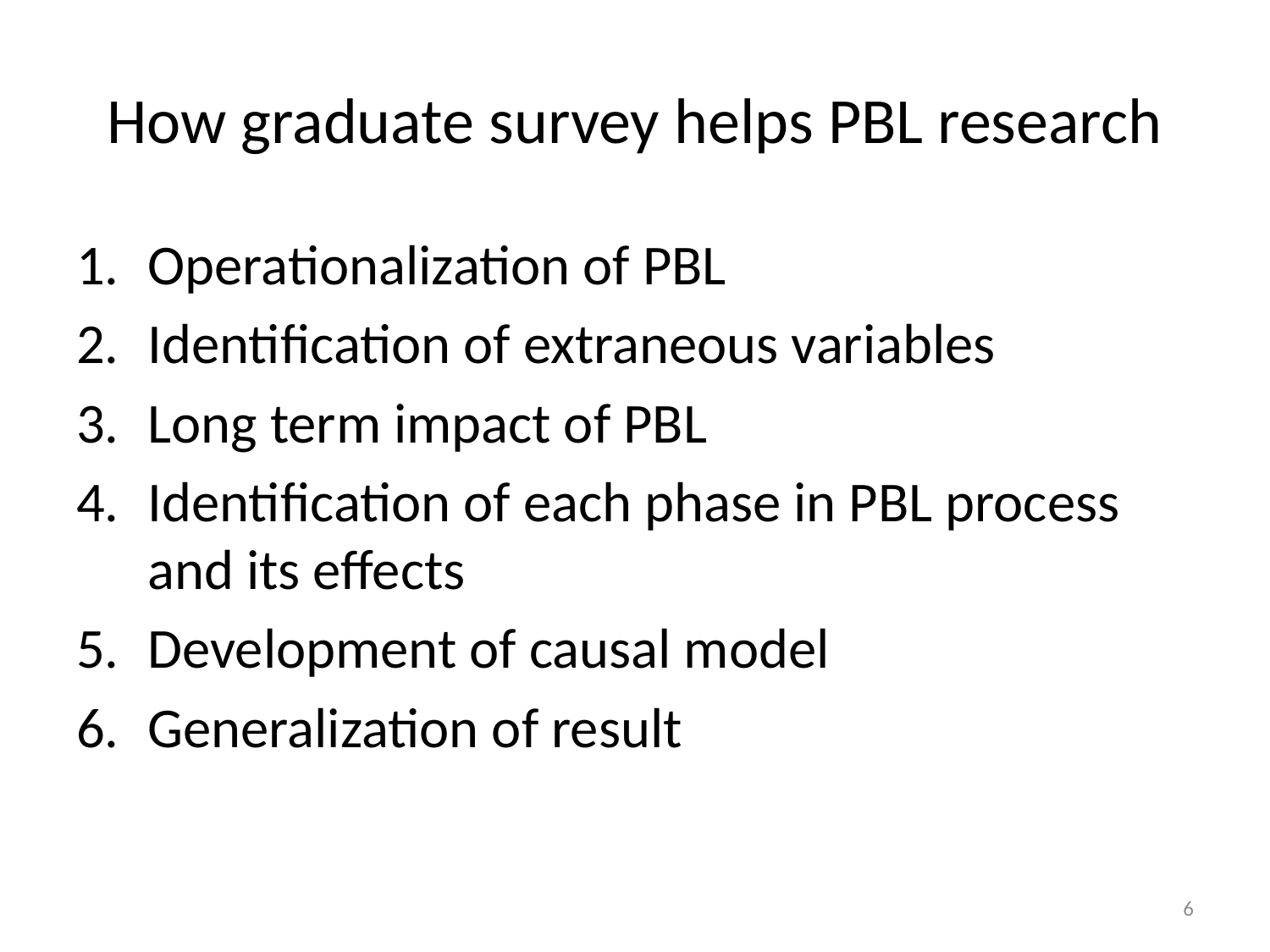

# How graduate survey helps PBL research
Operationalization of PBL
Identification of extraneous variables
Long term impact of PBL
Identification of each phase in PBL process and its effects
Development of causal model
Generalization of result

6